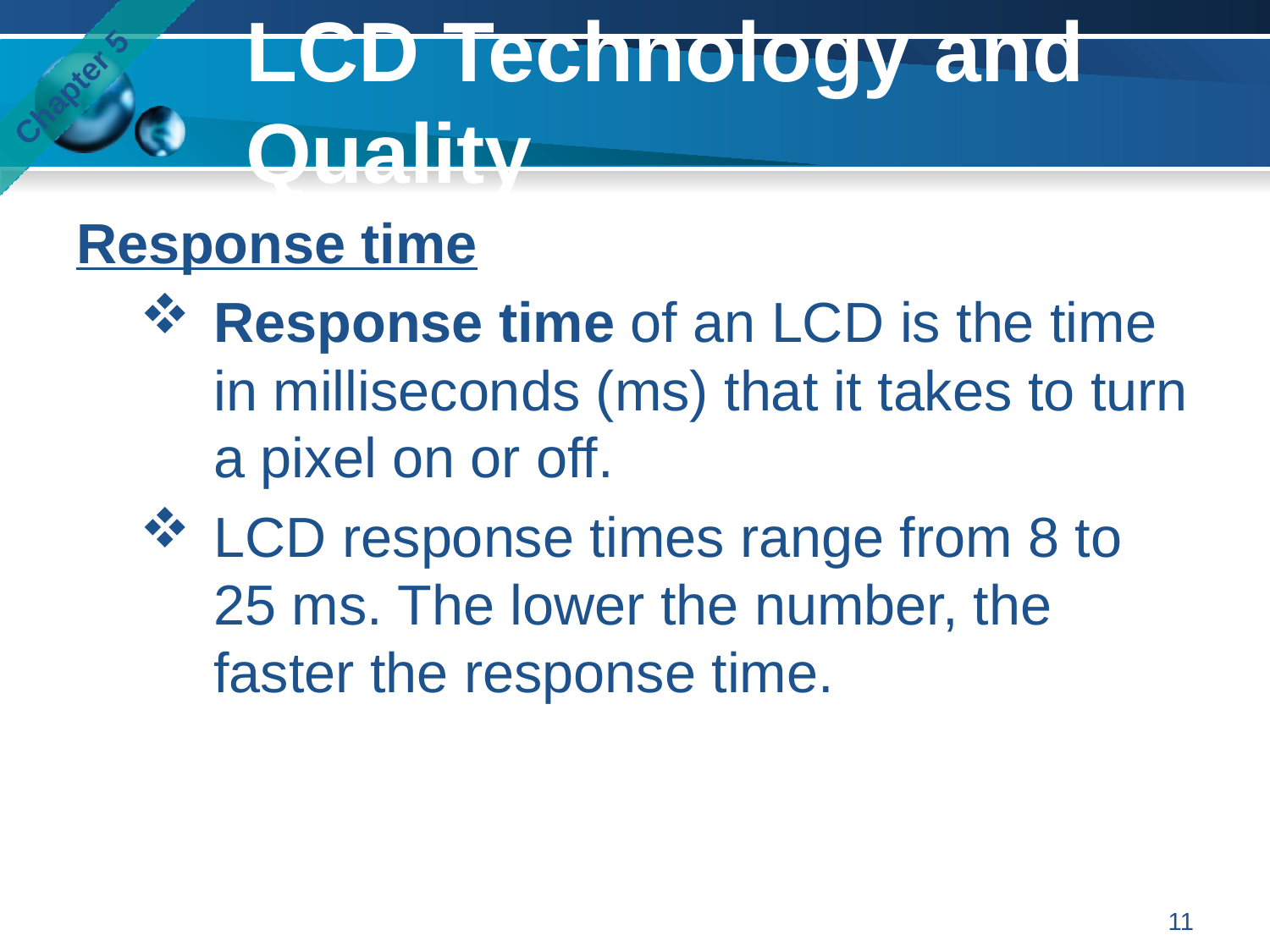

# LCD Technology and Quality
Chapter 5
Response time
Response time of an LCD is the time in milliseconds (ms) that it takes to turn a pixel on or off.
LCD response times range from 8 to 25 ms. The lower the number, the faster the response time.

11